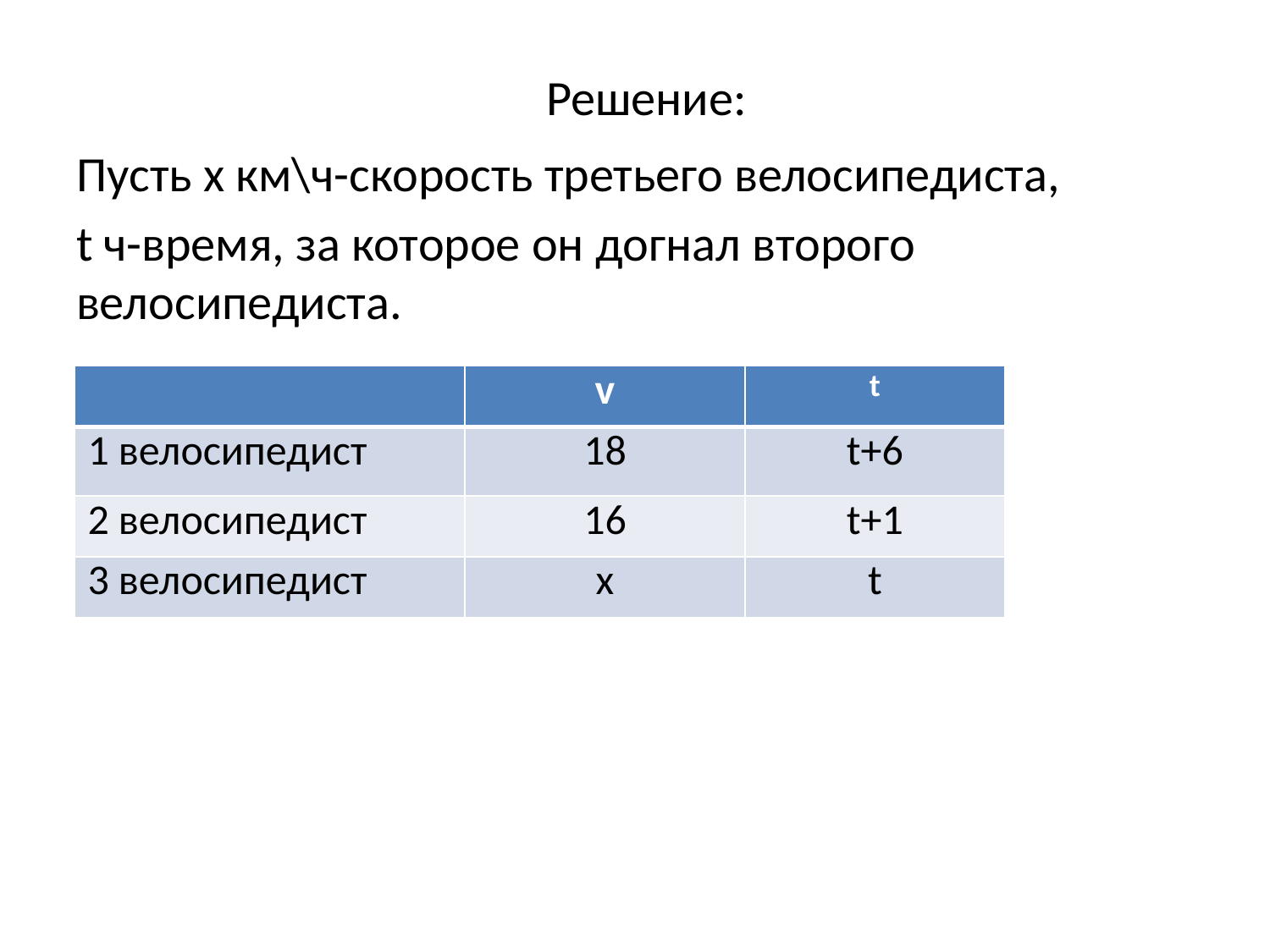

# Решение:
Пусть x км\ч-скорость третьего велосипедиста,
t ч-время, за которое он догнал второго велосипедиста.

|  | v | t |
| --- | --- | --- |
| 1 велосипедист | 18 | t+6 |
| 2 велосипедист | 16 | t+1 |
| 3 велосипедист | x | t |